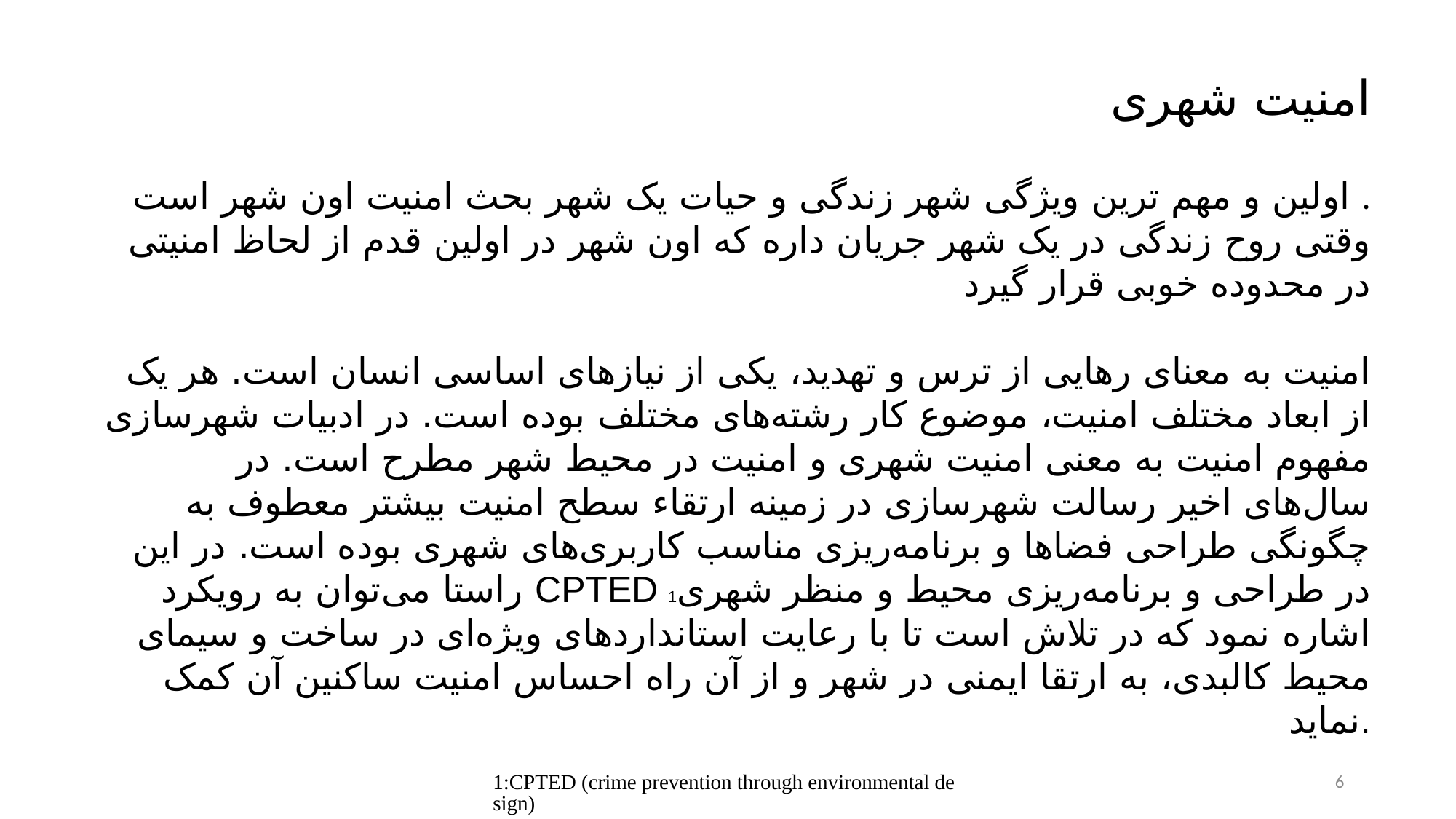

امنیت شهری
اولین و مهم ترین ویژگی شهر زندگی و حیات یک شهر بحث امنیت اون شهر است .
وقتی روح زندگی در یک شهر جریان داره که اون شهر در اولین قدم از لحاظ امنیتی در محدوده خوبی قرار گیرد

امنیت به معنای رهایی از ترس و تهدید، یکی از نیازهای اساسی انسان است. هر یک از ابعاد مختلف امنیت، موضوع کار رشته‌های مختلف بوده است. در ادبیات شهرسازی مفهوم امنیت به معنی امنیت شهری و امنیت در محیط شهر مطرح است. در سال‌های اخیر رسالت شهرسازی‌ در زمینه ارتقاء سطح امنیت بیشتر معطوف به چگونگی طراحی فضاها و برنامه‌ریزی مناسب کاربری‌های شهری بوده است. در این راستا می‌توان به رویکرد CPTED 1در طراحی و برنامه‌ریزی محیط و منظر شهری اشاره نمود که در تلاش است تا با رعایت استانداردهای ویژه‌ای در ساخت و سیمای محیط کالبدی، به ارتقا ایمنی در شهر و از آن راه احساس امنیت ساکنین آن کمک نماید.

1:CPTED (crime prevention through environmental design)
6